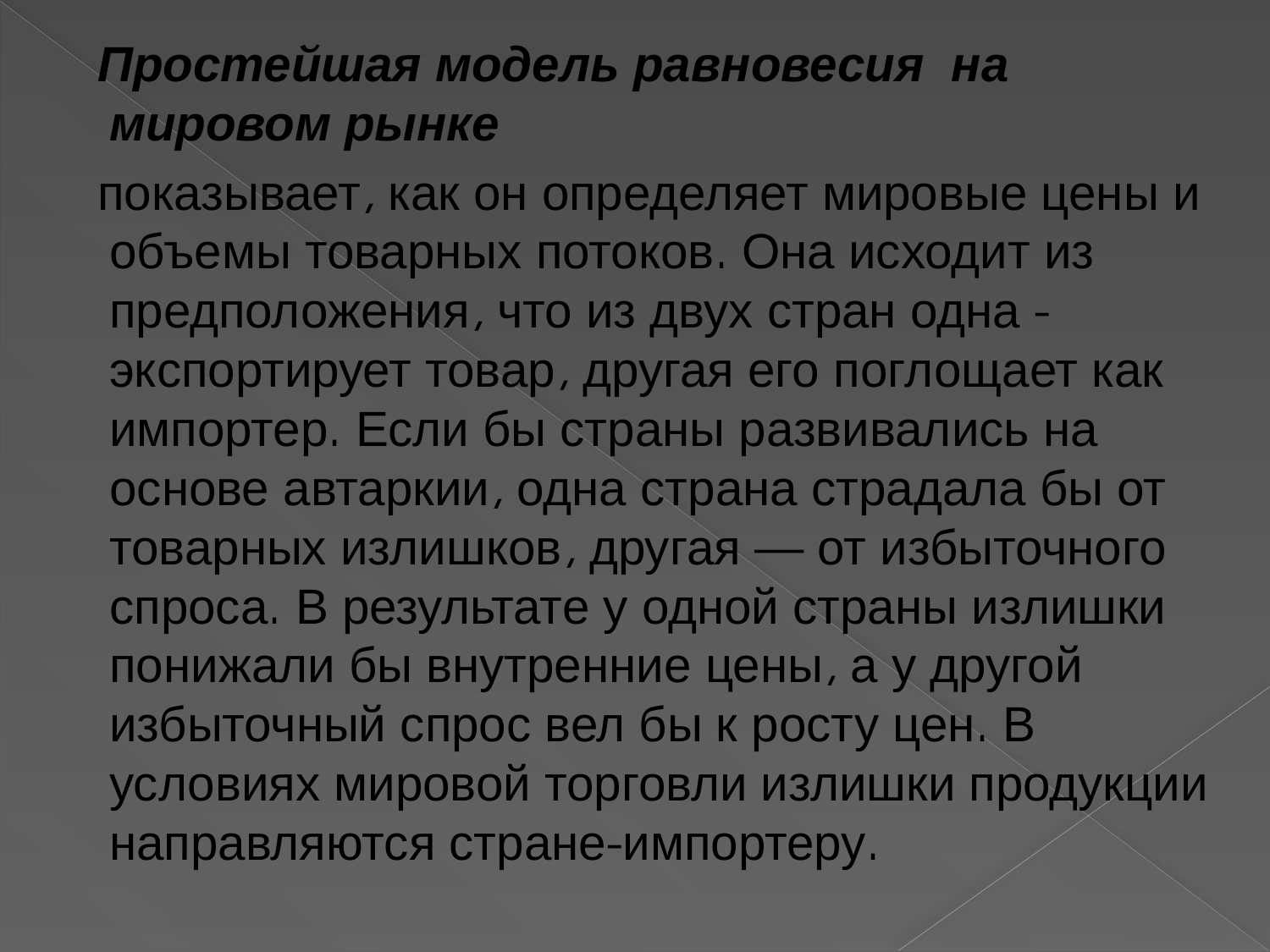

Простейшая модель равновесия  на мировом рынке
   показывает, как он определяет мировые цены и объемы товарных потоков. Она исходит из предположения, что из двух стран одна - экспортирует товар, другая его поглощает как импортер. Если бы страны развивались на основе автаркии, одна страна страдала бы от товарных излишков, другая — от избыточного спроса. В результате у одной страны излишки понижали бы внутренние цены, а у другой избыточный спрос вел бы к росту цен. В условиях мировой торговли излишки продукции направляются стране-импортеру.